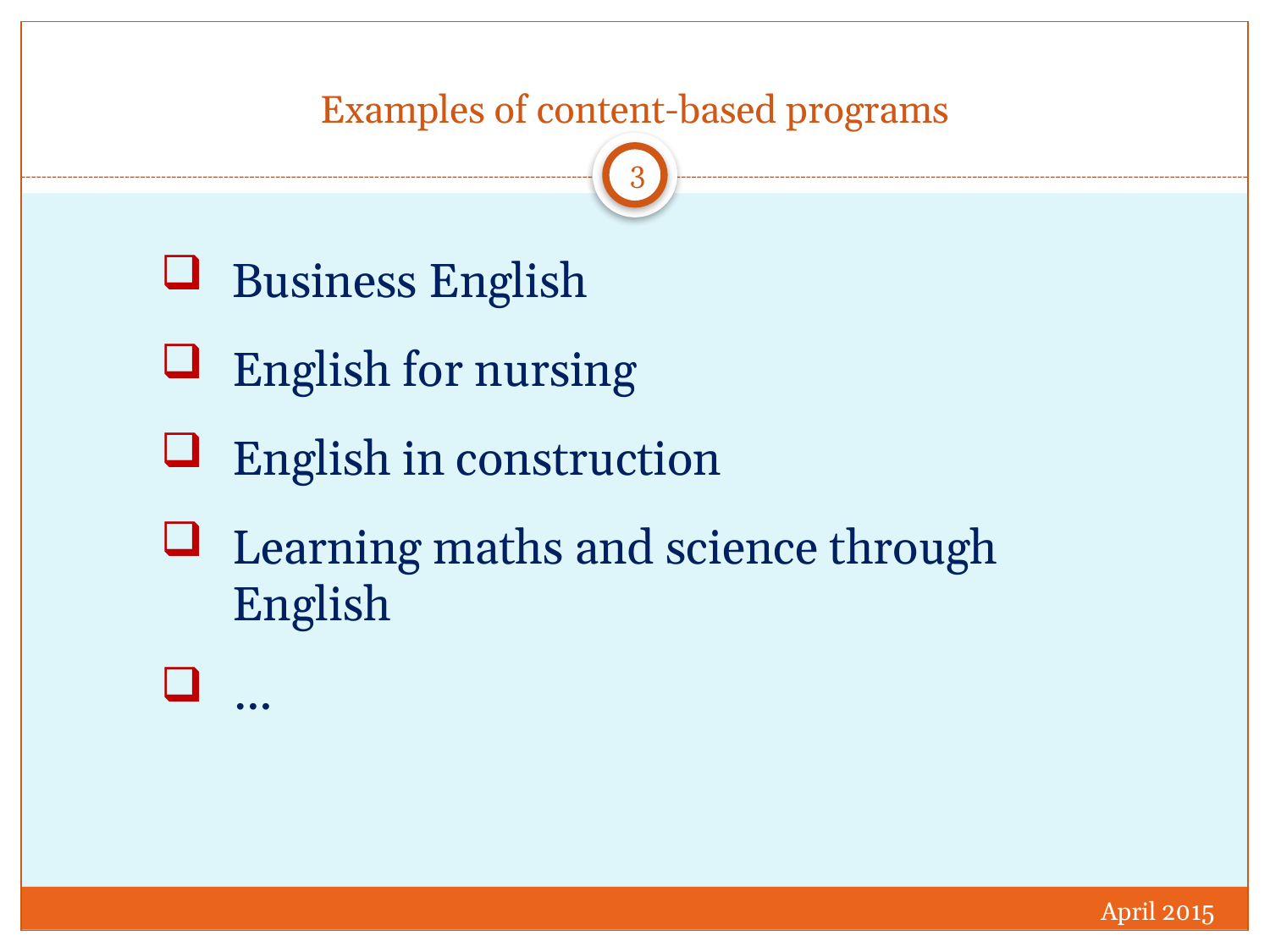

# Examples of content-based programs
3
Business English
English for nursing
English in construction
Learning maths and science through English
…

April 2015